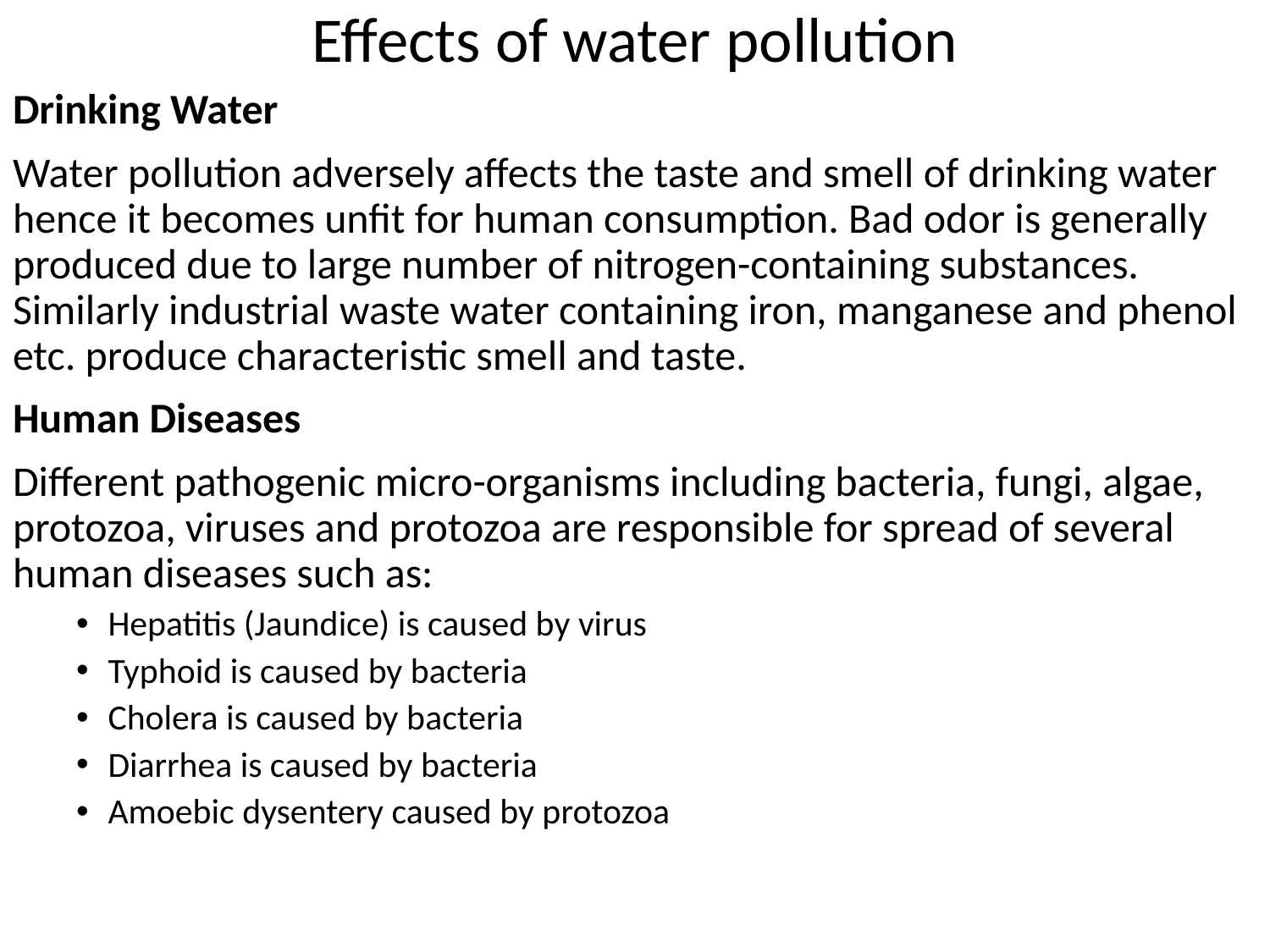

# Effects of water pollution
Drinking Water
Water pollution adversely affects the taste and smell of drinking water hence it becomes unfit for human consumption. Bad odor is generally produced due to large number of nitrogen-containing substances. Similarly industrial waste water containing iron, manganese and phenol etc. produce characteristic smell and taste.
Human Diseases
Different pathogenic micro-organisms including bacteria, fungi, algae, protozoa, viruses and protozoa are responsible for spread of several human diseases such as:
Hepatitis (Jaundice) is caused by virus
Typhoid is caused by bacteria
Cholera is caused by bacteria
Diarrhea is caused by bacteria
Amoebic dysentery caused by protozoa